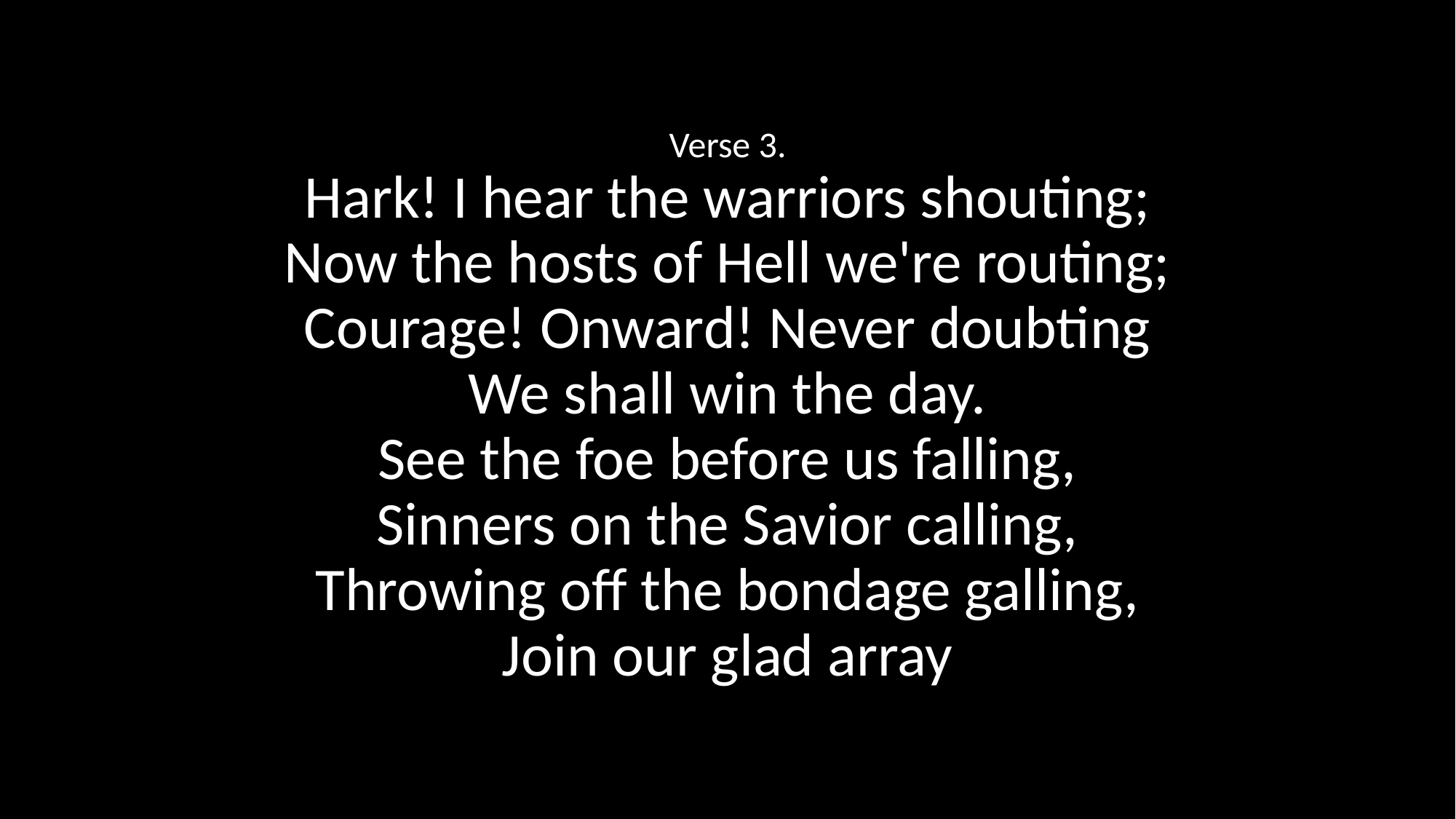

Verse 3.
Hark! I hear the warriors shouting;
Now the hosts of Hell we're routing;
Courage! Onward! Never doubting
We shall win the day.
See the foe before us falling,
Sinners on the Savior calling,
Throwing off the bondage galling,
Join our glad array